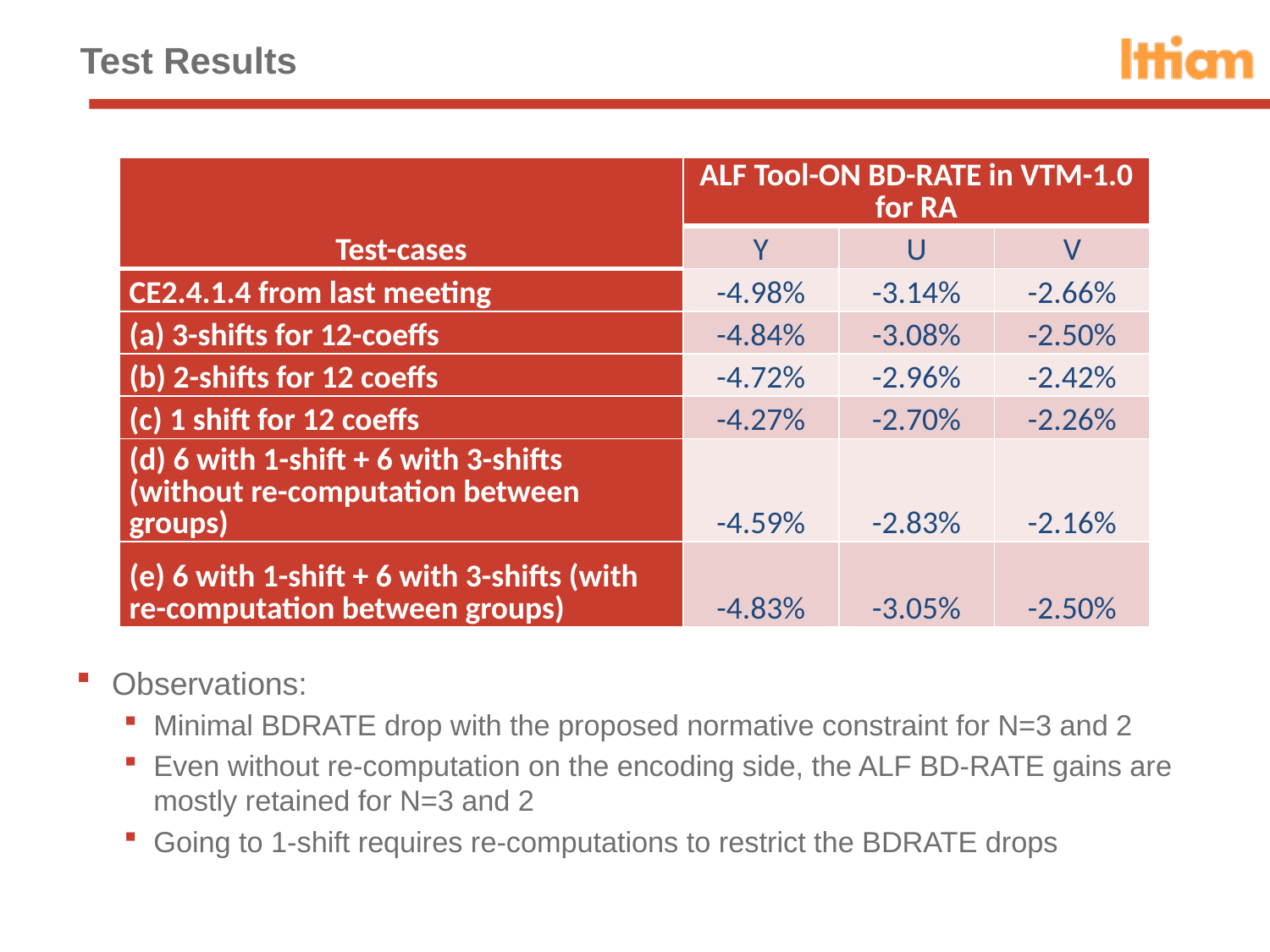

# Test Results
| Test-cases | ALF Tool-ON BD-RATE in VTM-1.0 for RA |  |  |
| --- | --- | --- | --- |
|  | Y | U | V |
| CE2.4.1.4 from last meeting | -4.98% | -3.14% | -2.66% |
| (a) 3-shifts for 12-coeffs | -4.84% | -3.08% | -2.50% |
| (b) 2-shifts for 12 coeffs | -4.72% | -2.96% | -2.42% |
| (c) 1 shift for 12 coeffs | -4.27% | -2.70% | -2.26% |
| (d) 6 with 1-shift + 6 with 3-shifts (without re-computation between groups) | -4.59% | -2.83% | -2.16% |
| (e) 6 with 1-shift + 6 with 3-shifts (with re-computation between groups) | -4.83% | -3.05% | -2.50% |
Observations:
Minimal BDRATE drop with the proposed normative constraint for N=3 and 2
Even without re-computation on the encoding side, the ALF BD-RATE gains are mostly retained for N=3 and 2
Going to 1-shift requires re-computations to restrict the BDRATE drops